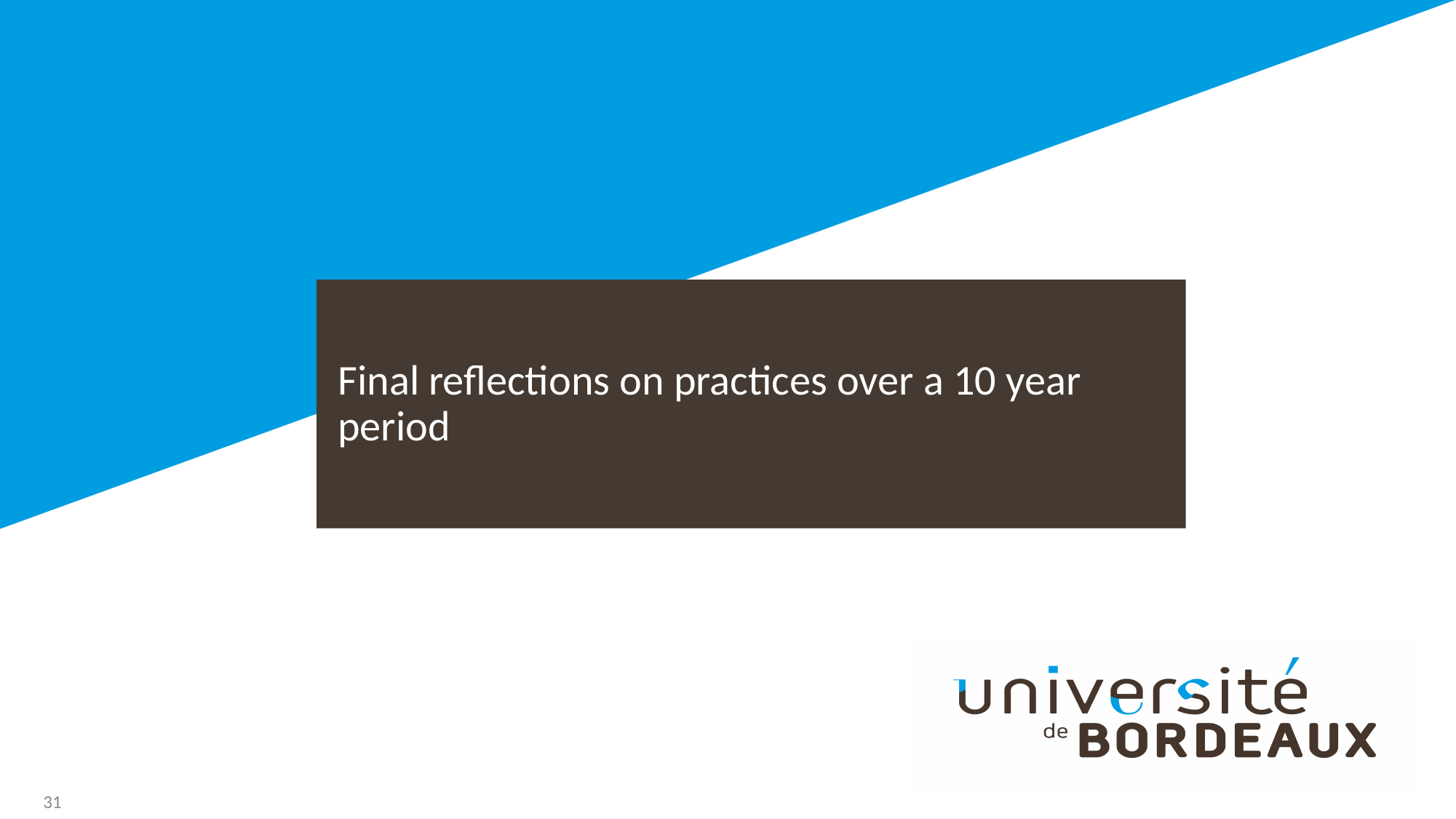

#
Final reflections on practices over a 10 year period
31